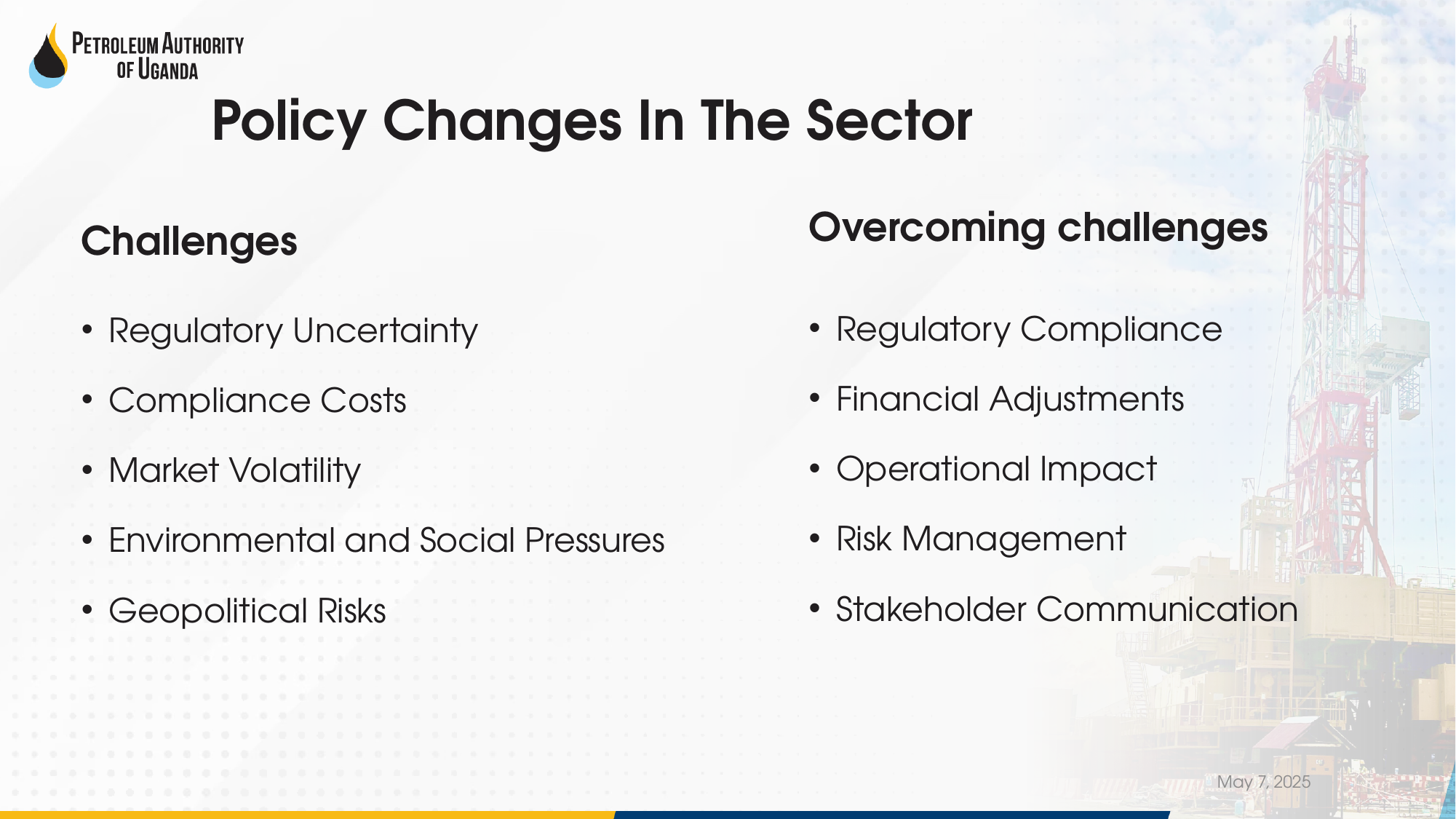

Policy Changes In The Sector
Overcoming challenges
Challenges
Regulatory Compliance
Financial Adjustments
Operational Impact
Risk Management
Stakeholder Communication
Regulatory Uncertainty
Compliance Costs
Market Volatility
Environmental and Social Pressures
Geopolitical Risks
May 7, 2025